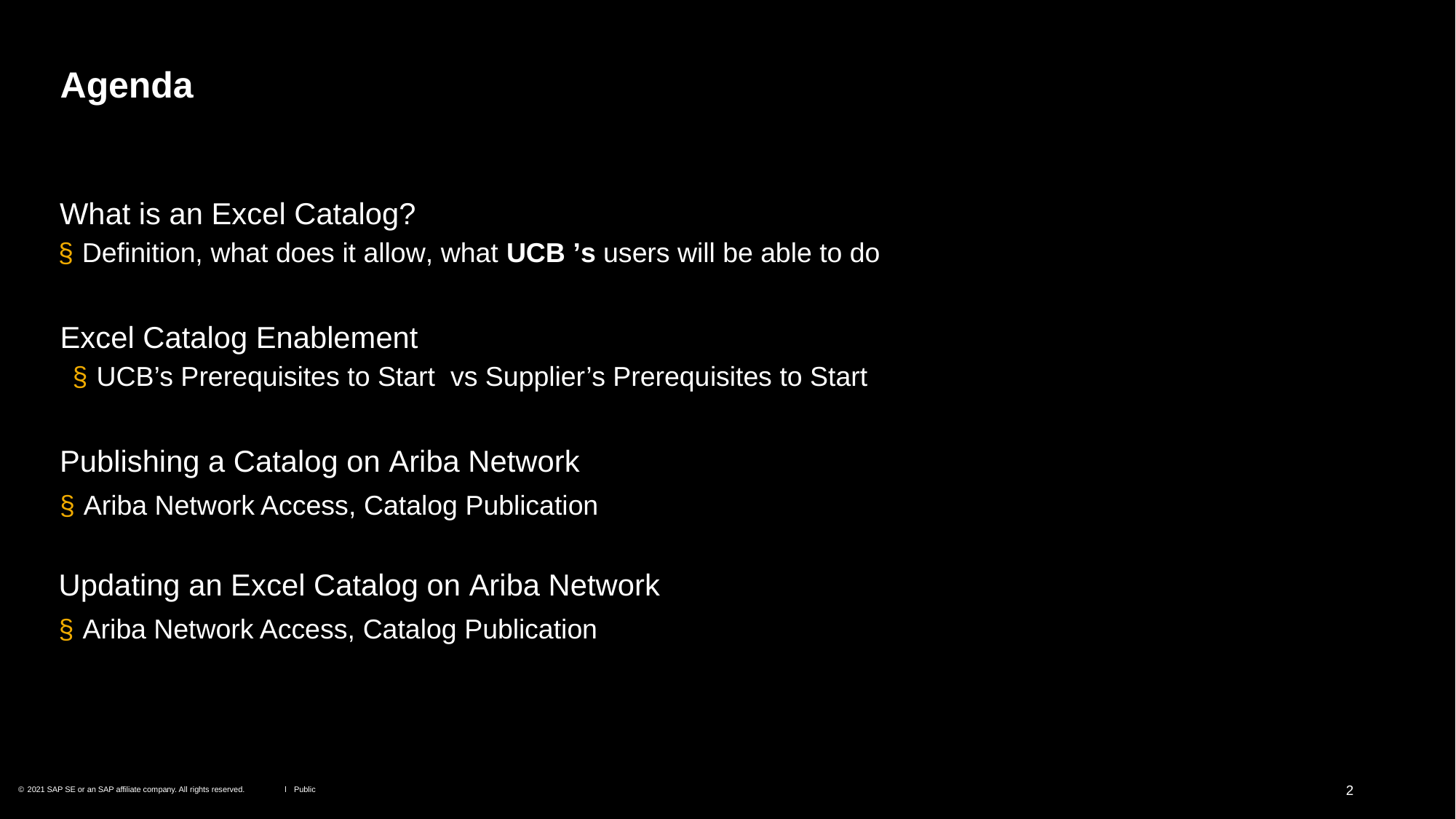

Agenda
What is an Excel Catalog?
§Definition, what does it allow, whatUCB ’susers will be able to do
Excel Catalog Enablement
§UCB’s Prerequisites to Start  vs Supplier’s Prerequisites to Start
Publishing a Catalog on Ariba Network
§Ariba Network Access,CatalogPublication
Updating an Excel Catalog on Ariba Network
§Ariba Network Access,CatalogPublication
©2021 SAP SE or an SAP affiliate company. All rights reserved.	ǀ	Public	2